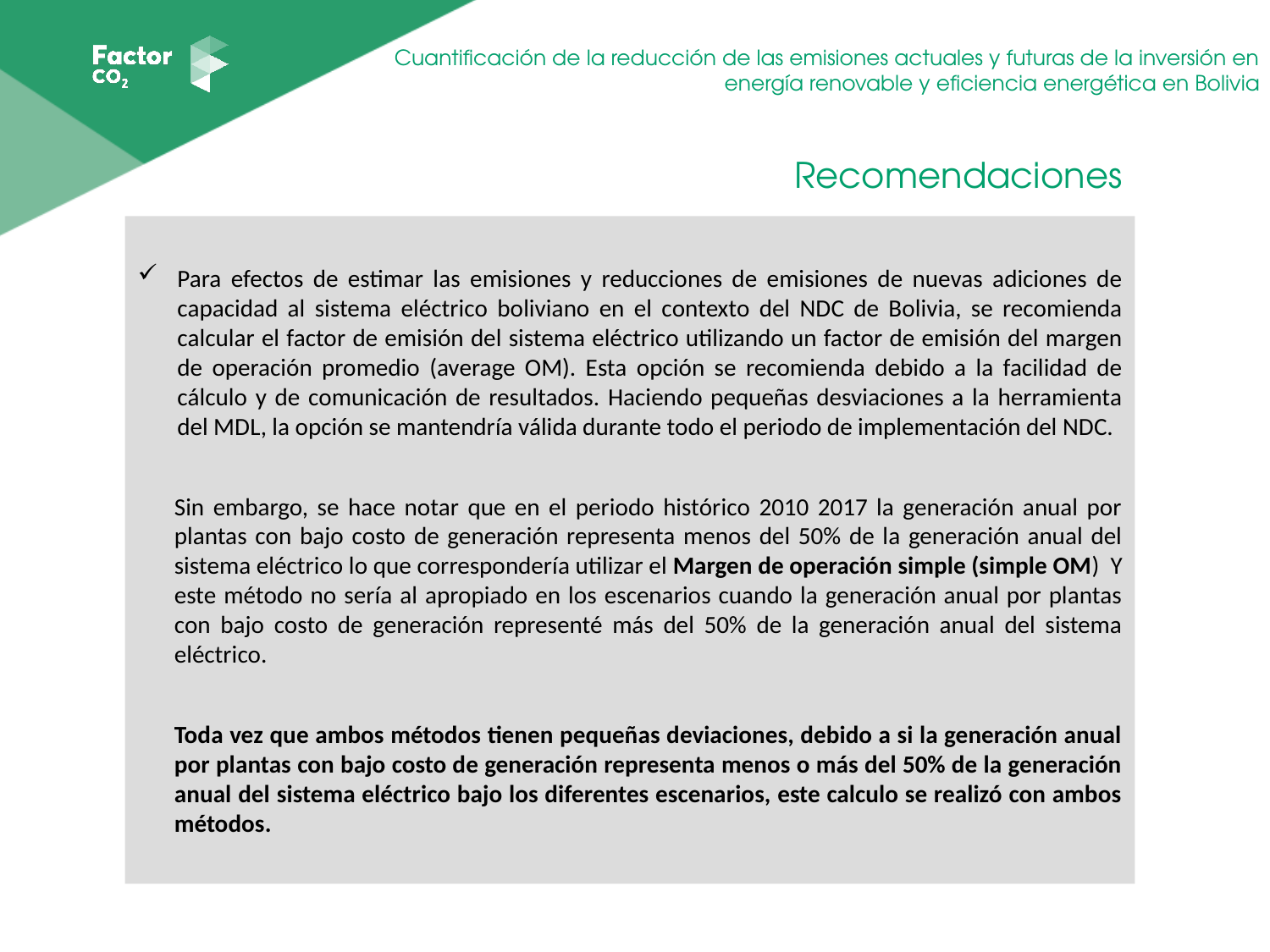

Recomendaciones

Para efectos de estimar las emisiones y reducciones de emisiones de nuevas adiciones de capacidad al sistema eléctrico boliviano en el contexto del NDC de Bolivia, se recomienda calcular el factor de emisión del sistema eléctrico utilizando un factor de emisión del margen de operación promedio (average OM). Esta opción se recomienda debido a la facilidad de cálculo y de comunicación de resultados. Haciendo pequeñas desviaciones a la herramienta del MDL, la opción se mantendría válida durante todo el periodo de implementación del NDC.

Sin embargo, se hace notar que en el periodo histórico 2010 2017 la generación anual por plantas con bajo costo de generación representa menos del 50% de la generación anual del sistema eléctrico lo que correspondería utilizar el Margen de operación simple (simple OM)  Y este método no sería al apropiado en los escenarios cuando la generación anual por plantas con bajo costo de generación representé más del 50% de la generación anual del sistema eléctrico.

Toda vez que ambos métodos tienen pequeñas deviaciones, debido a si la generación anual por plantas con bajo costo de generación representa menos o más del 50% de la generación anual del sistema eléctrico bajo los diferentes escenarios, este calculo se realizó con ambos métodos.